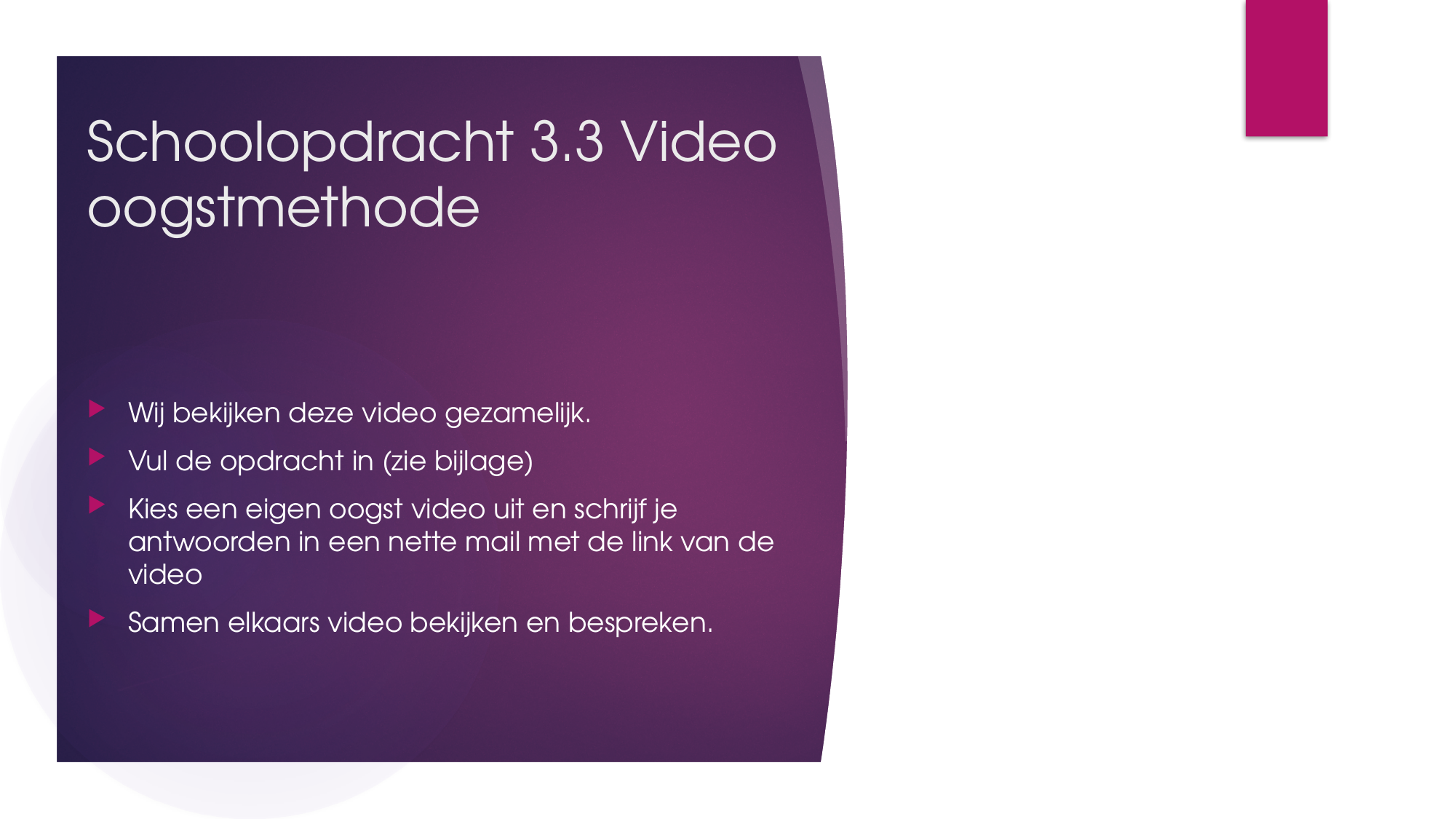

# Schoolopdracht 3.3 Video oogstmethode

Wij bekijken deze video gezamelijk.
Vul de opdracht in (zie bijlage)
Kies een eigen oogst video uit en schrijf je antwoorden in een nette mail met de link van de video
Samen elkaars video bekijken en bespreken.